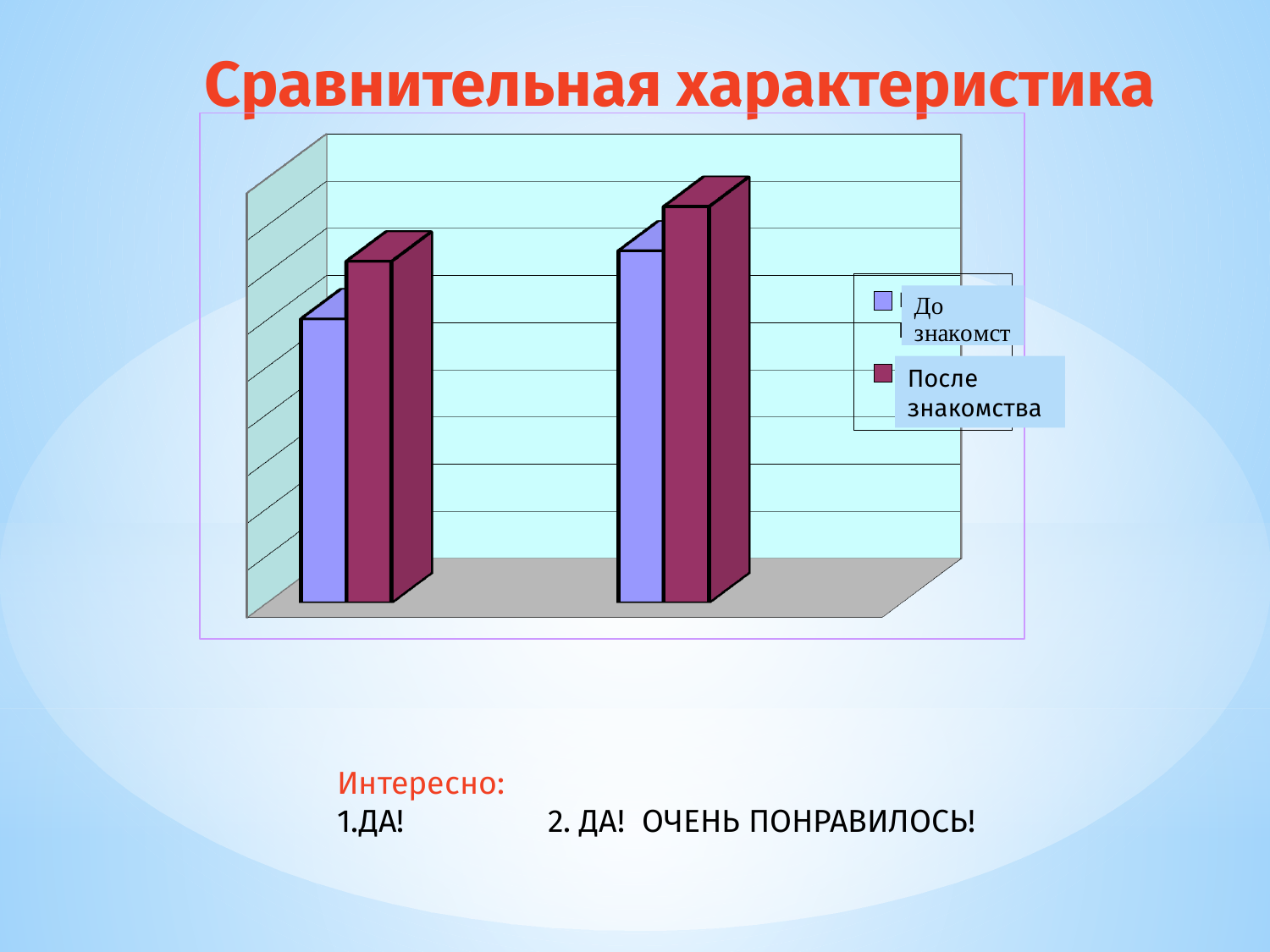

# Сравнительная характеристика

[unsupported chart]

После знакомства
Интересно:
1.ДА!                 2. ДА!  ОЧЕНЬ ПОНРАВИЛОСЬ!